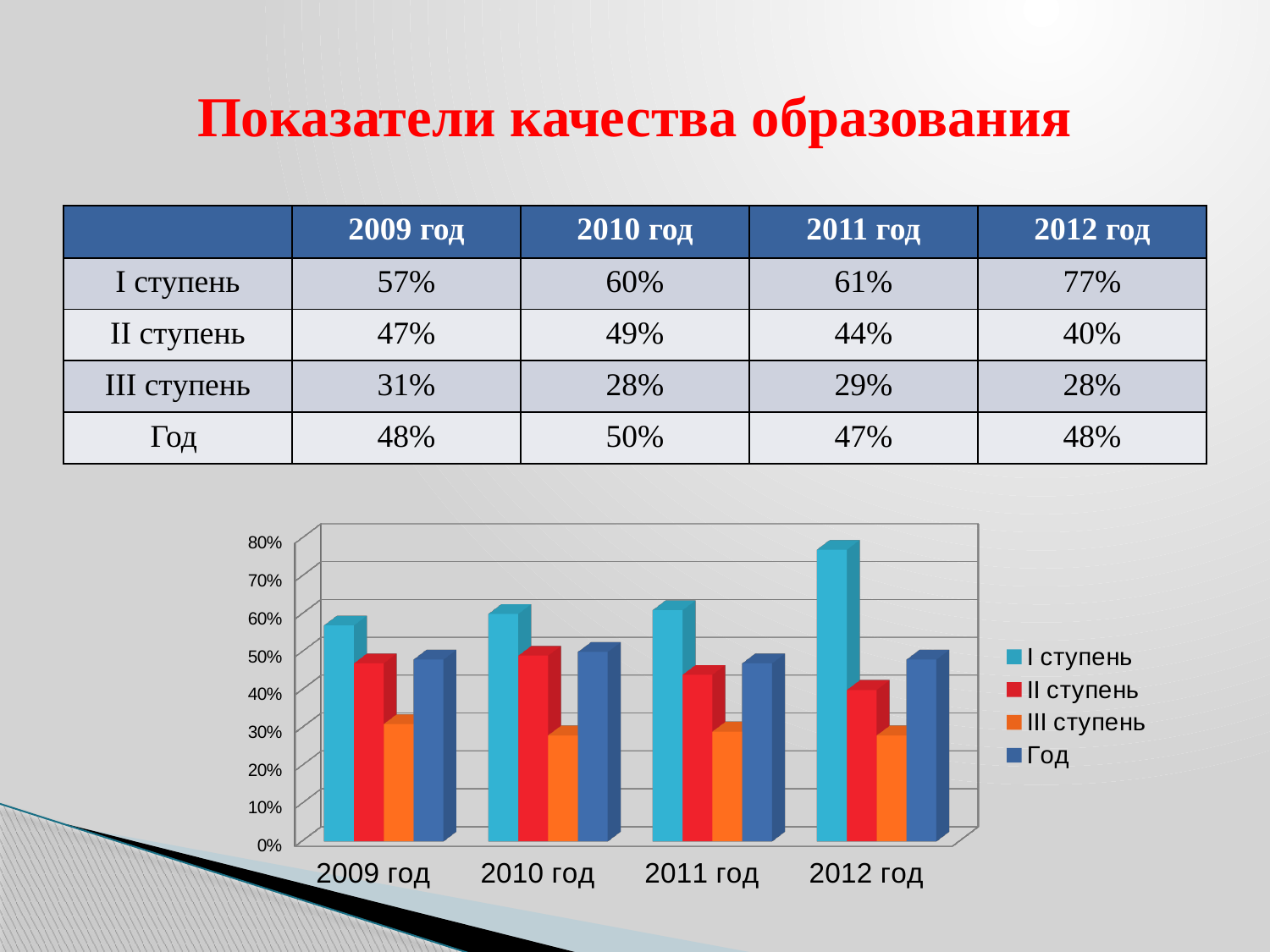

# Показатели качества образования
|  | 2009 год | 2010 год | 2011 год | 2012 год |
| --- | --- | --- | --- | --- |
| I ступень | 57% | 60% | 61% | 77% |
| II ступень | 47% | 49% | 44% | 40% |
| III ступень | 31% | 28% | 29% | 28% |
| Год | 48% | 50% | 47% | 48% |

[unsupported chart]